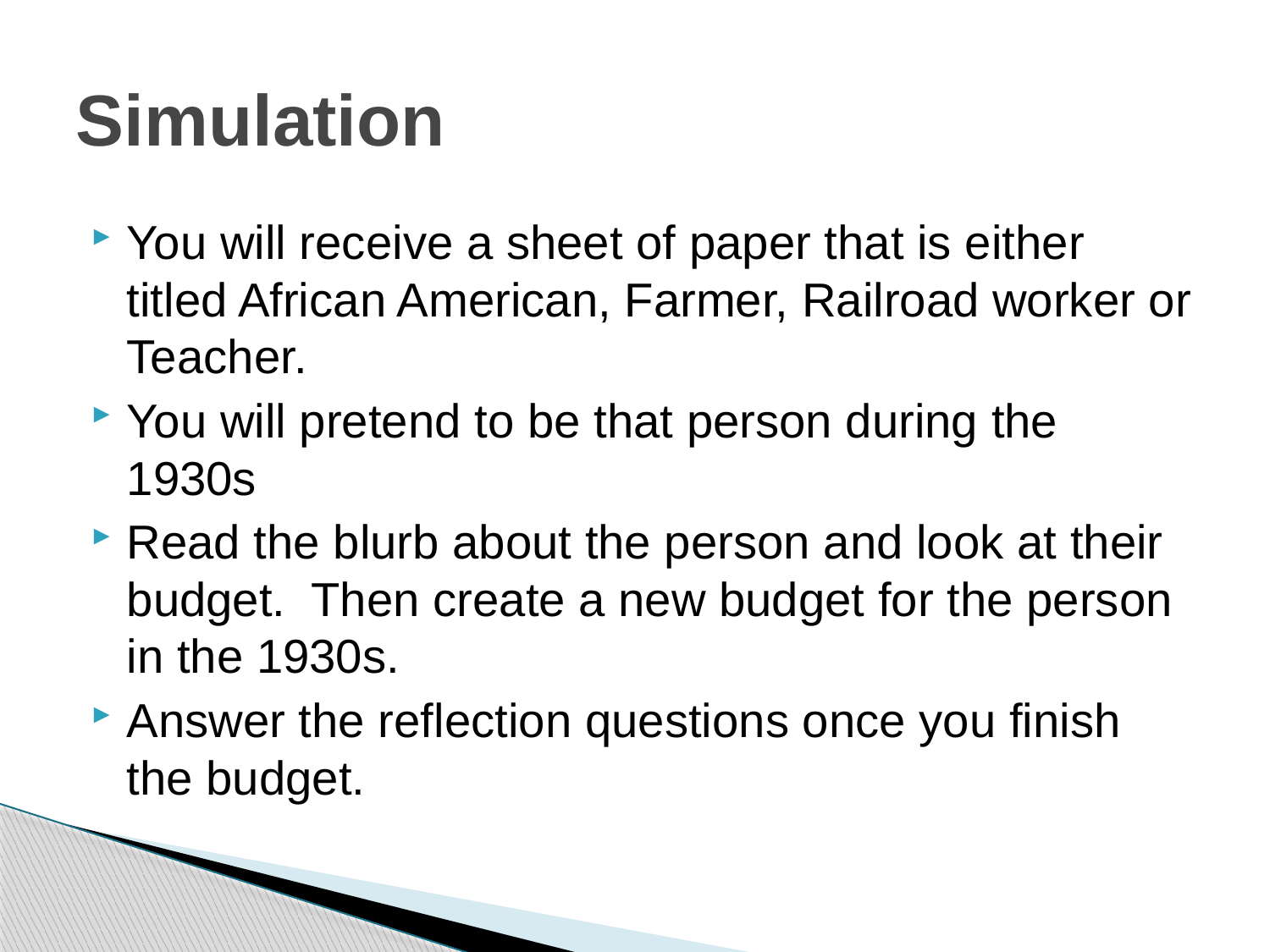

# Simulation
You will receive a sheet of paper that is either titled African American, Farmer, Railroad worker or Teacher.
You will pretend to be that person during the 1930s
Read the blurb about the person and look at their budget.  Then create a new budget for the person in the 1930s.
Answer the reflection questions once you finish the budget.